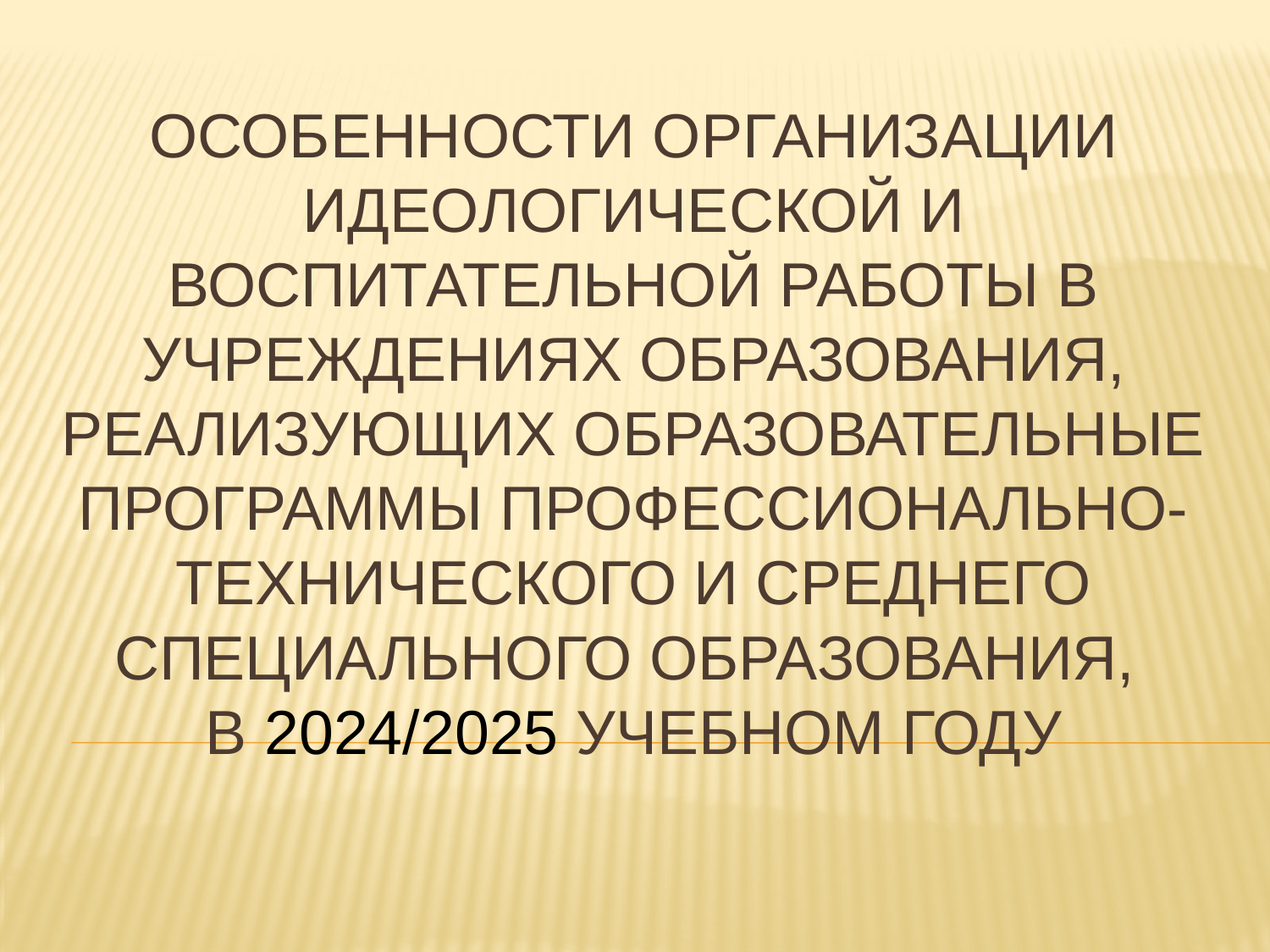

# ОСОБЕННОСТИ ОРГАНИЗАЦИИ ИДЕОЛОГИЧЕСКОЙ И ВОСПИТАТЕЛЬНОЙ РАБОТЫ В УЧРЕЖДЕНИЯХ ОБРАЗОВАНИЯ, РЕАЛИЗУЮЩИХ ОБРАЗОВАТЕЛЬНЫЕ ПРОГРАММЫ ПРОФЕССИОНАЛЬНО-ТЕХНИЧЕСКОГО И СРЕДНЕГО СПЕЦИАЛЬНОГО ОБРАЗОВАНИЯ, В 2024/2025 УЧЕБНОМ ГОДУ